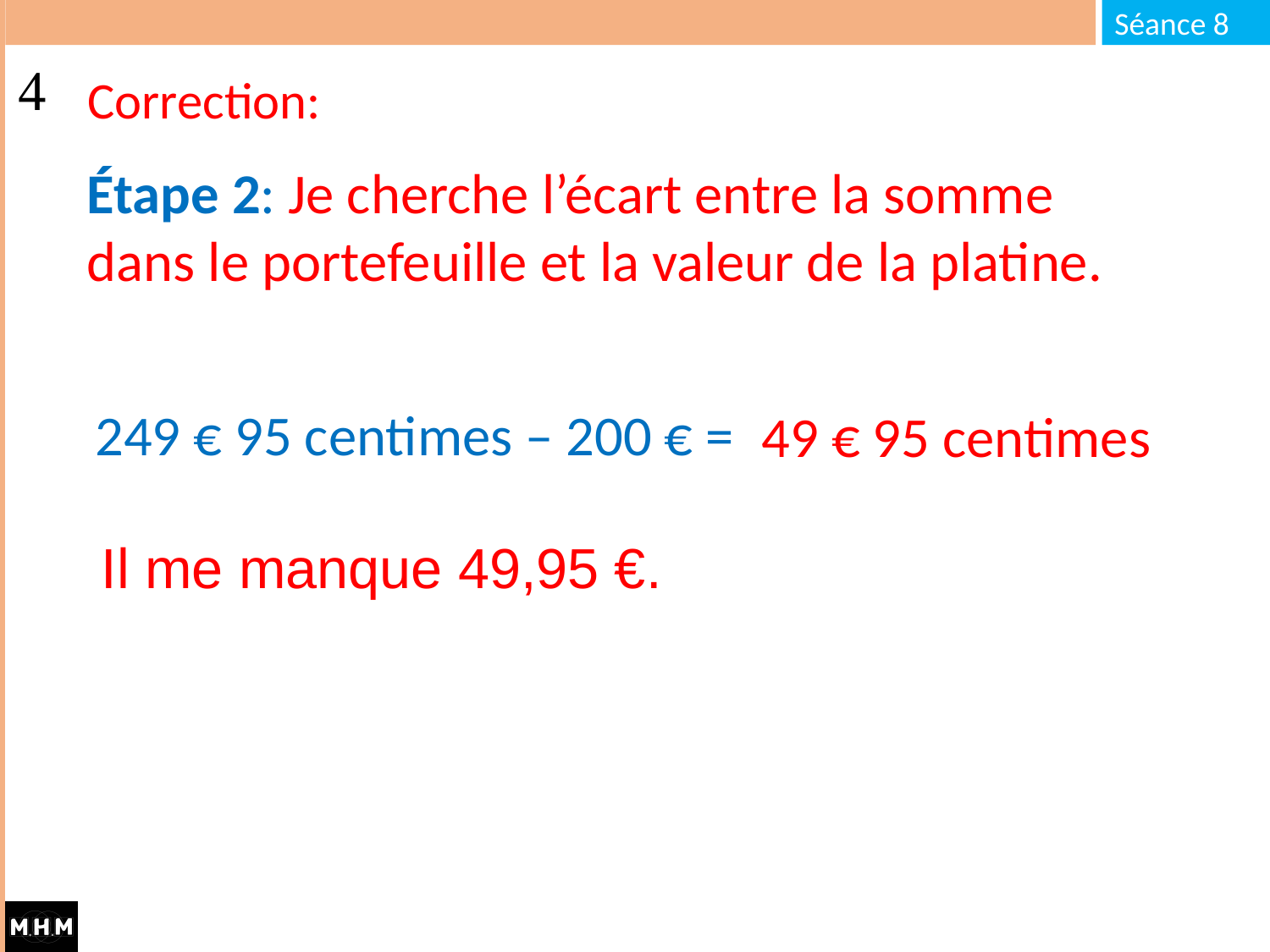

# Correction:
Étape 2: Je cherche l’écart entre la somme dans le portefeuille et la valeur de la platine.
249 € 95 centimes – 200 € =
49 € 95 centimes
Il me manque 49,95 €.